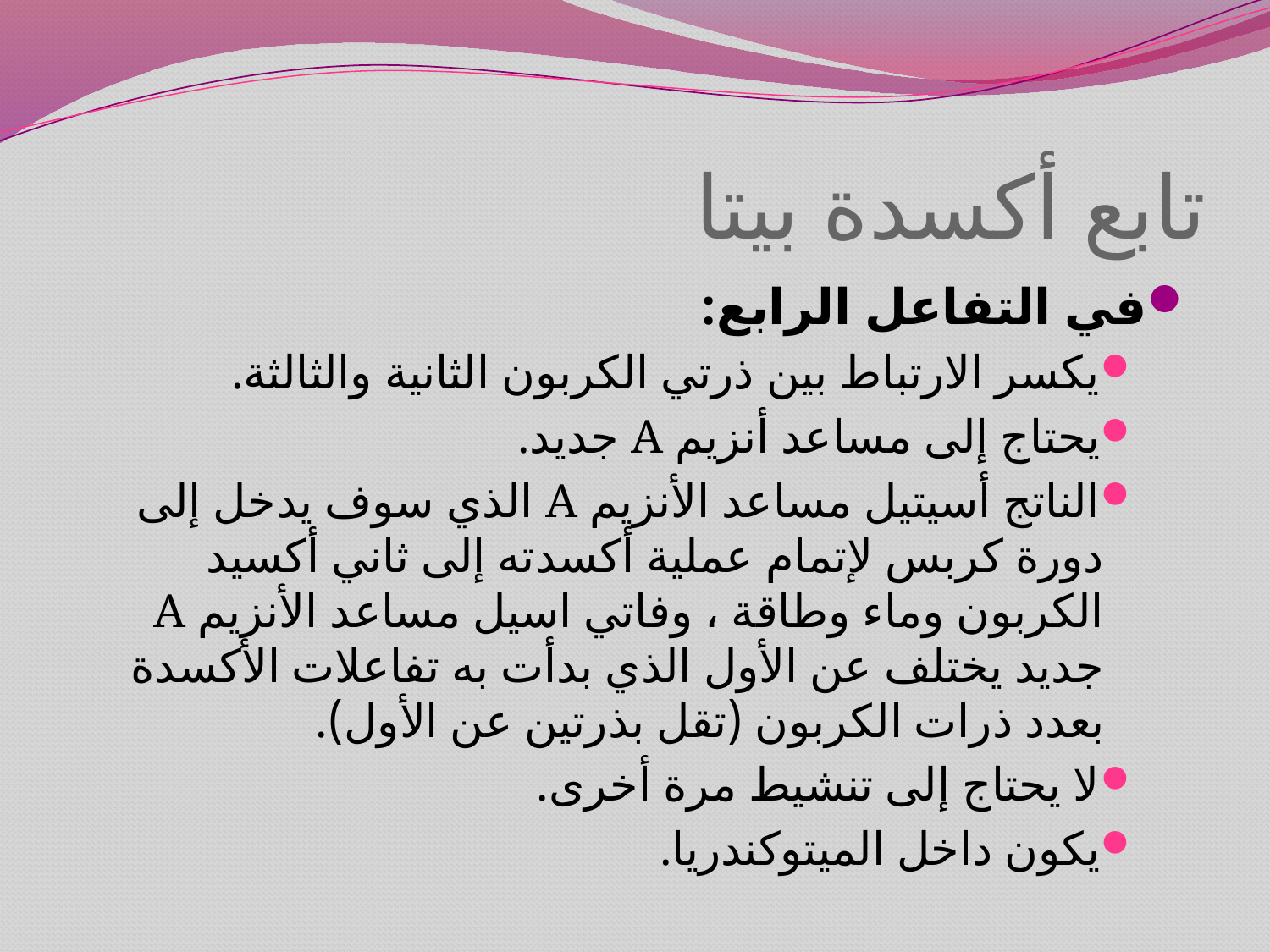

# تابع أكسدة بيتا
في التفاعل الرابع:
يكسر الارتباط بين ذرتي الكربون الثانية والثالثة.
يحتاج إلى مساعد أنزيم A جديد.
الناتج أسيتيل مساعد الأنزيم A الذي سوف يدخل إلى دورة كربس لإتمام عملية أكسدته إلى ثاني أكسيد الكربون وماء وطاقة ، وفاتي اسيل مساعد الأنزيم A جديد يختلف عن الأول الذي بدأت به تفاعلات الأكسدة بعدد ذرات الكربون (تقل بذرتين عن الأول).
لا يحتاج إلى تنشيط مرة أخرى.
يكون داخل الميتوكندريا.